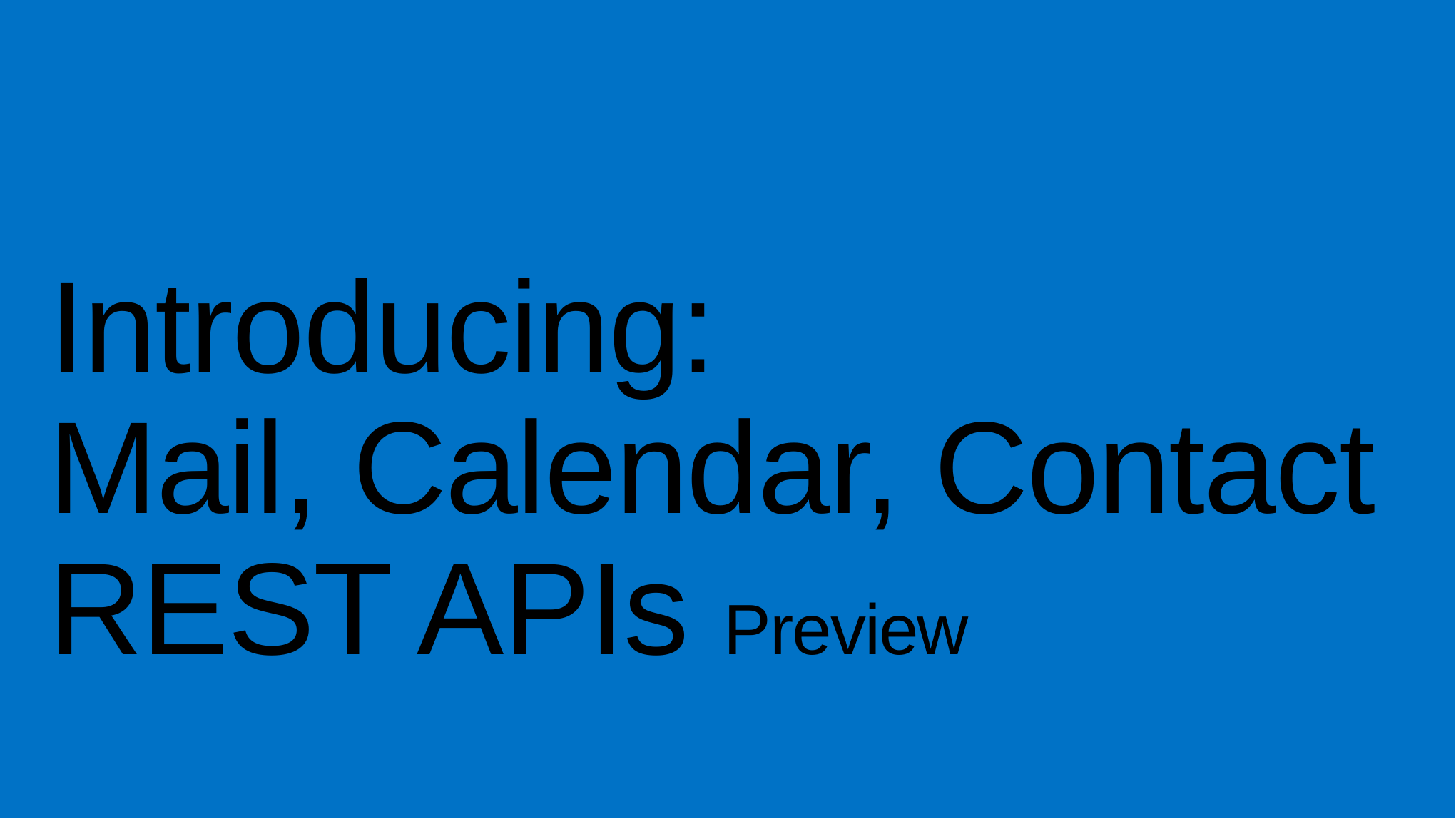

# Introducing: Mail, Calendar, Contact REST APIs Preview